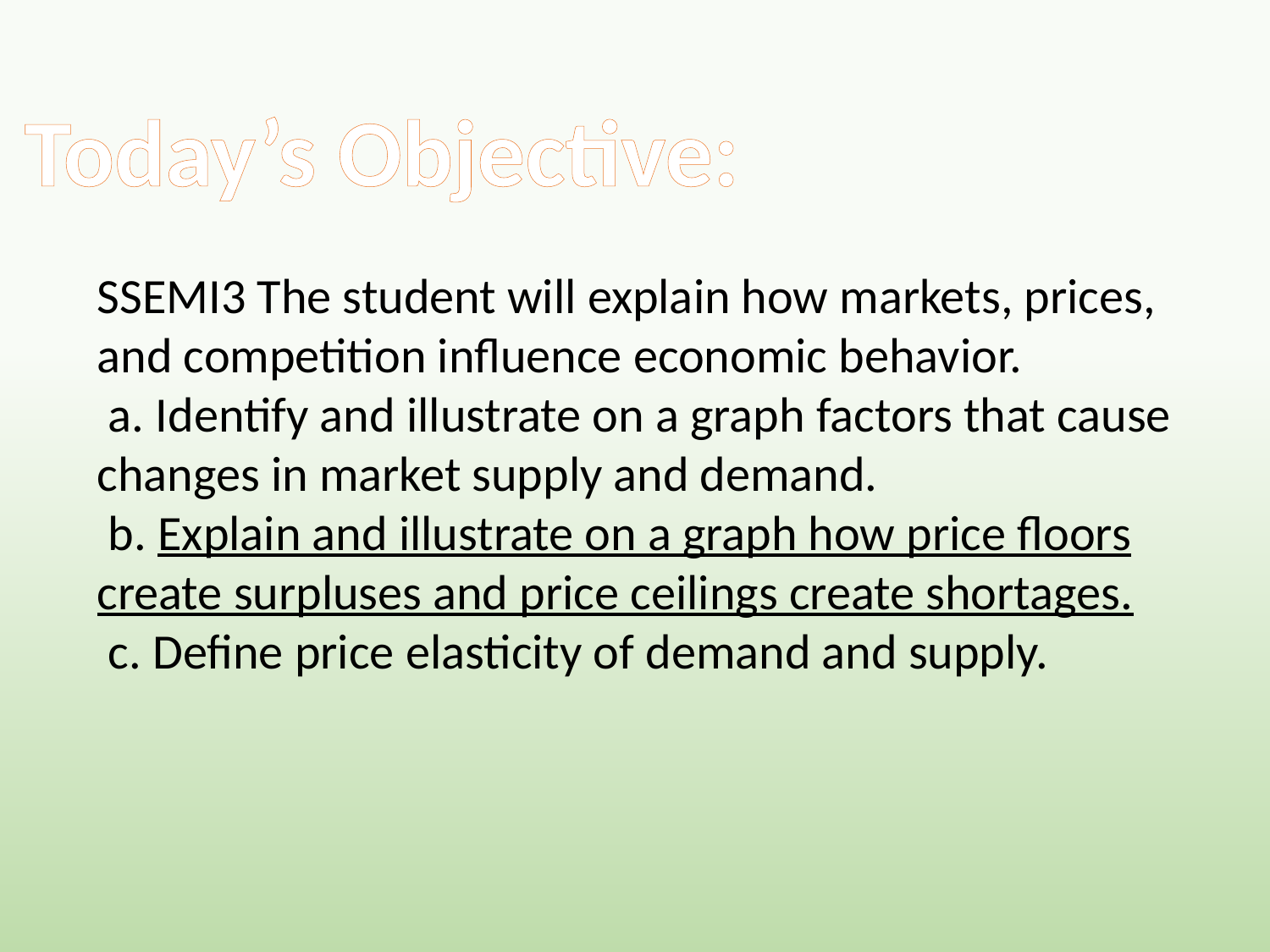

Today’s Objective:
SSEMI3 The student will explain how markets, prices, and competition influence economic behavior.
 a. Identify and illustrate on a graph factors that cause changes in market supply and demand.
 b. Explain and illustrate on a graph how price floors create surpluses and price ceilings create shortages.
 c. Define price elasticity of demand and supply.